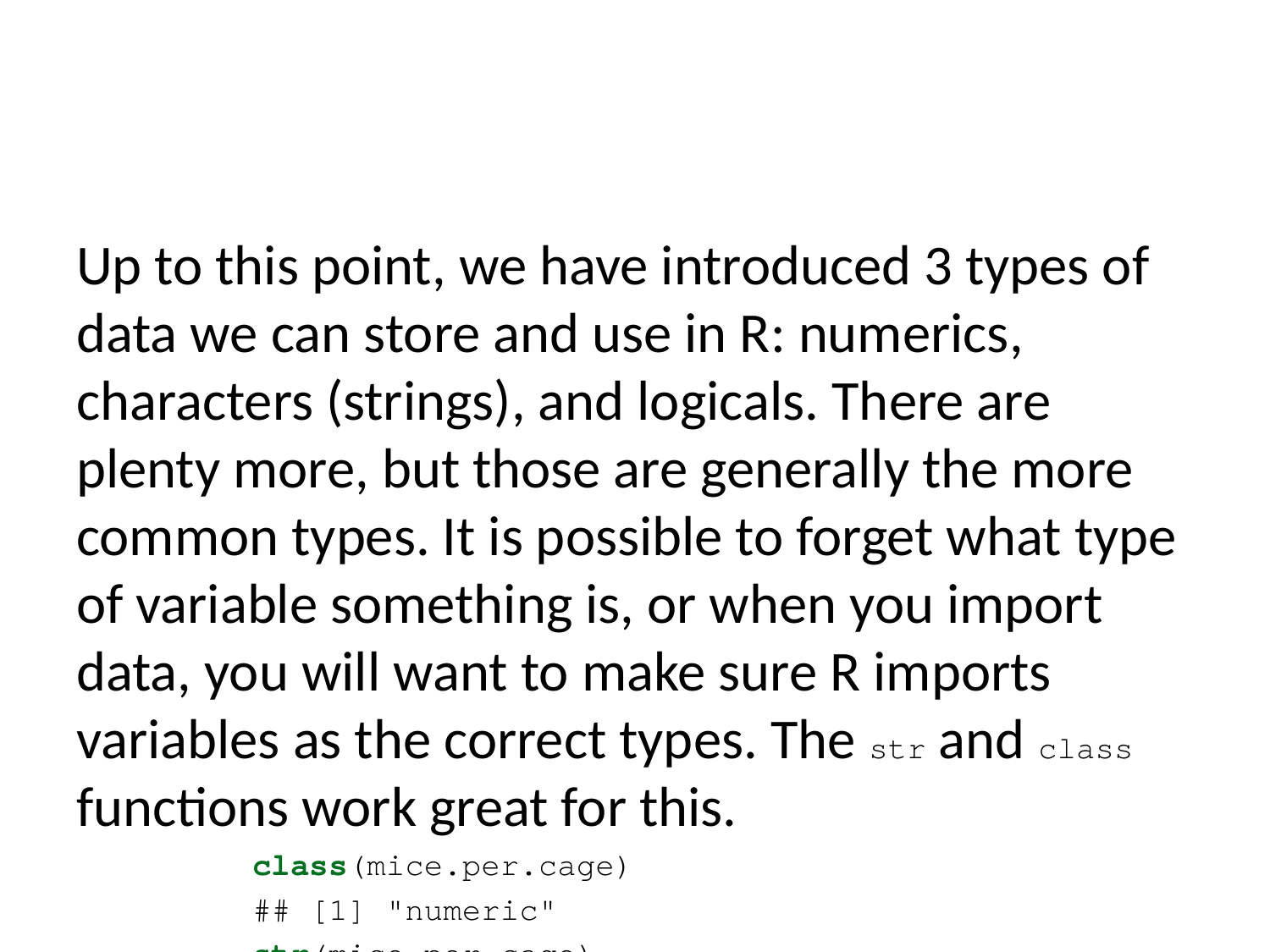

Up to this point, we have introduced 3 types of data we can store and use in R: numerics, characters (strings), and logicals. There are plenty more, but those are generally the more common types. It is possible to forget what type of variable something is, or when you import data, you will want to make sure R imports variables as the correct types. The str and class functions work great for this.
class(mice.per.cage)
## [1] "numeric"
str(mice.per.cage)
##  num [1:13] 5 6 2 1 14 3 6 8 5 5 ...